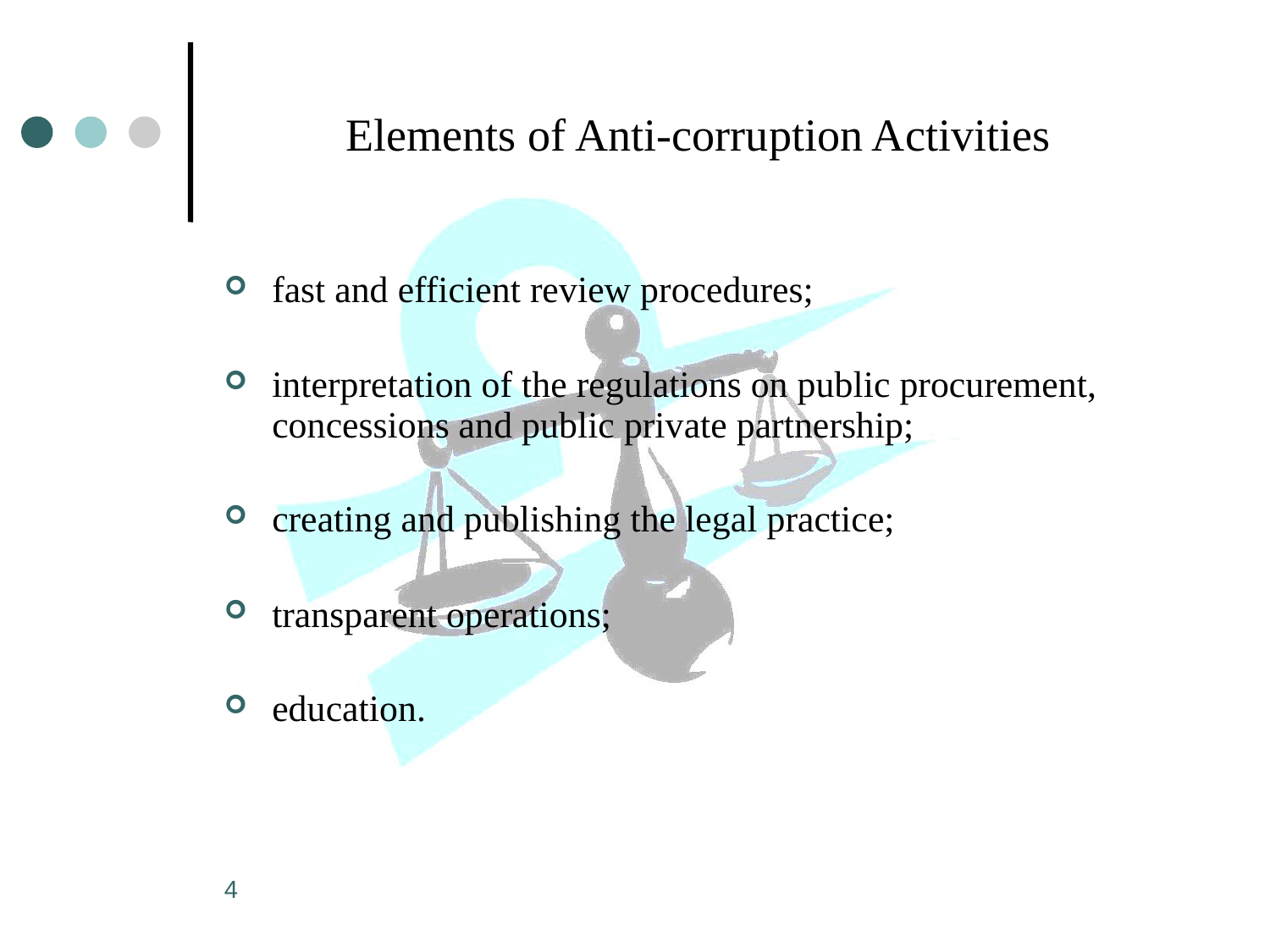

# Elements of Anti-corruption Activities
fast and efficient review procedures;

interpretation of the regulations on public procurement, concessions and public private partnership;

creating and publishing the legal practice;

transparent operations;

education.

4